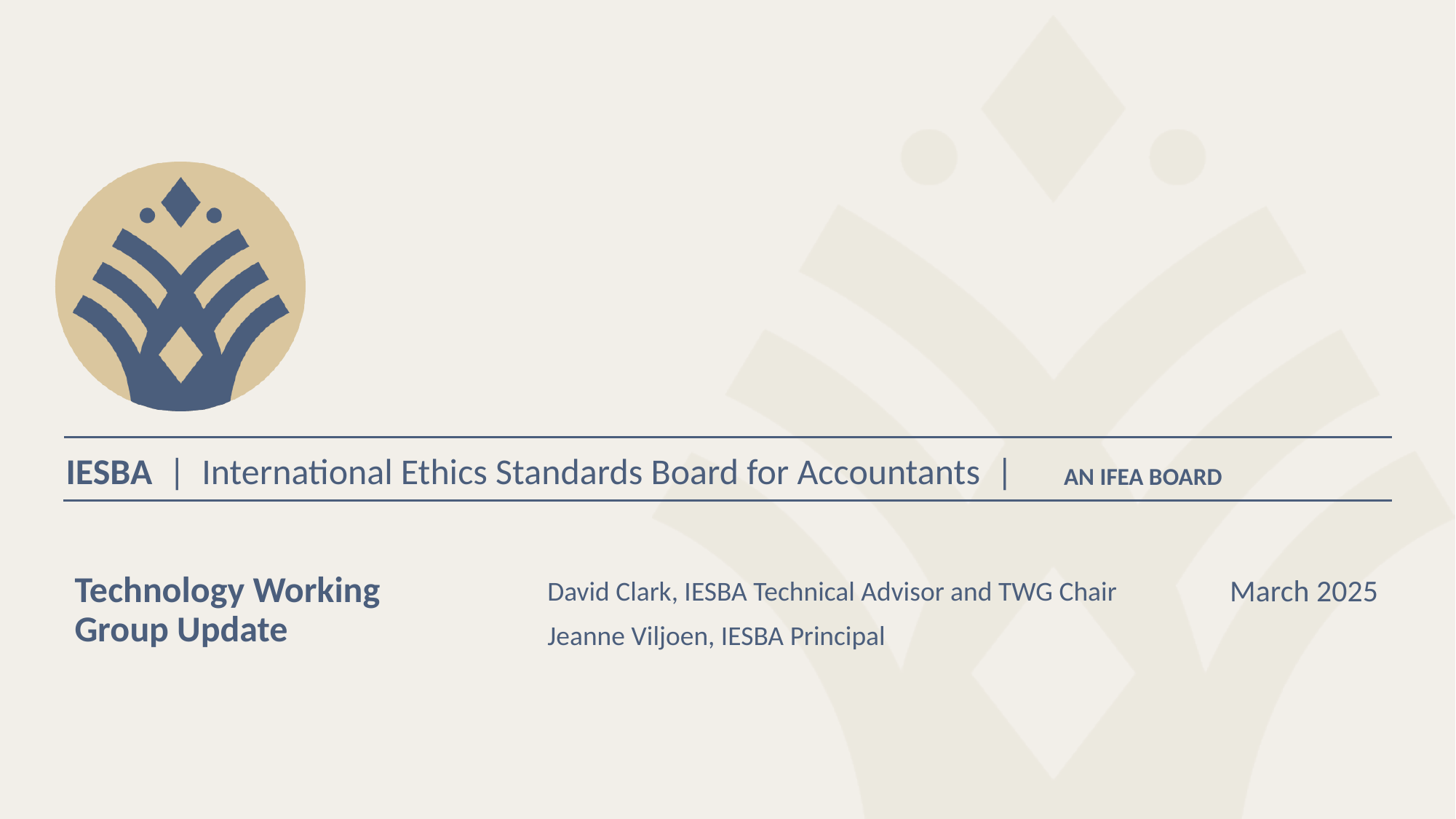

Technology Working Group Update
March 2025
David Clark, IESBA Technical Advisor and TWG Chair
Jeanne Viljoen, IESBA Principal